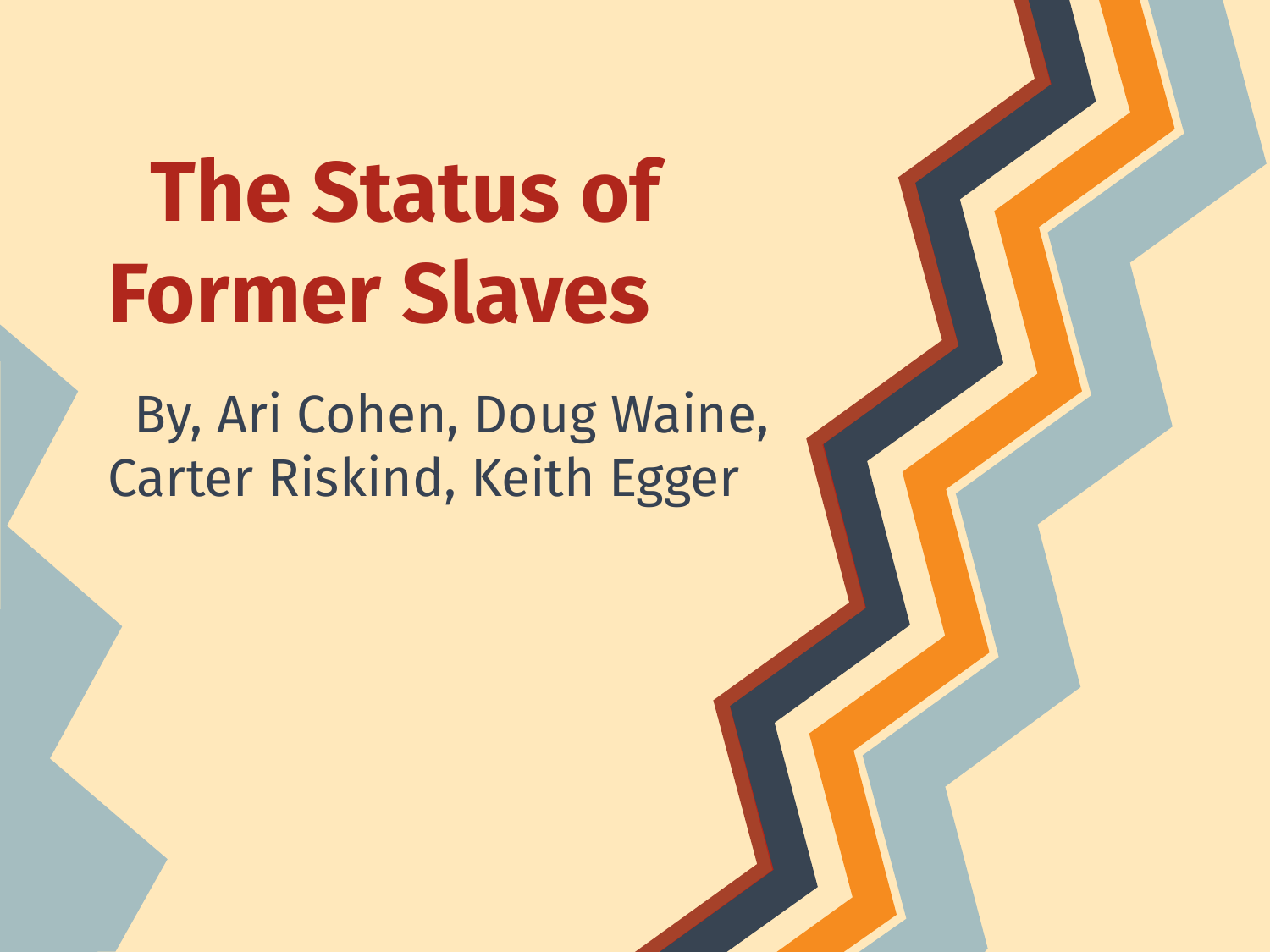

# The Status of Former Slaves
By, Ari Cohen, Doug Waine, Carter Riskind, Keith Egger